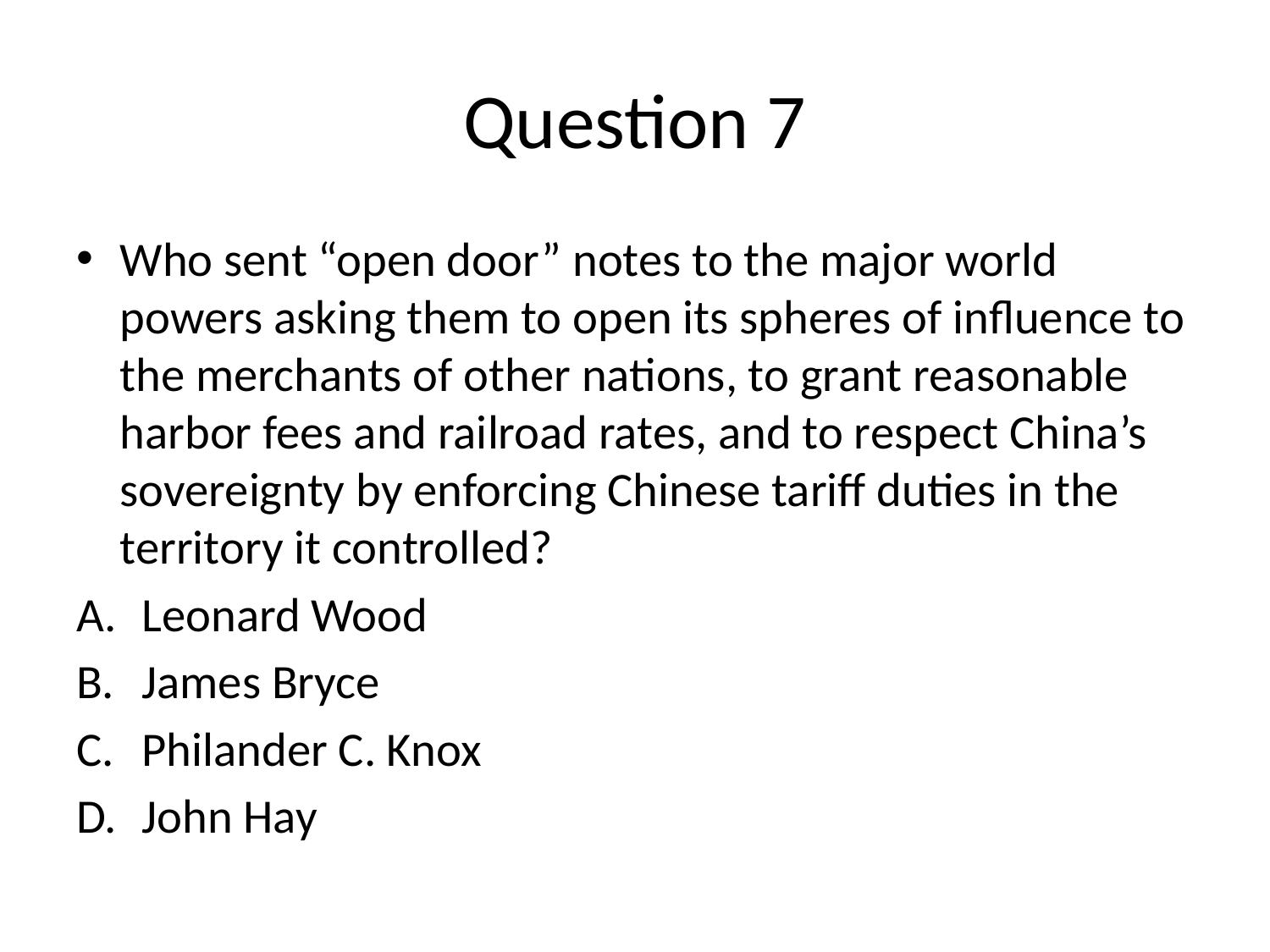

# Question 7
Who sent “open door” notes to the major world powers asking them to open its spheres of influence to the merchants of other nations, to grant reasonable harbor fees and railroad rates, and to respect China’s sovereignty by enforcing Chinese tariff duties in the territory it controlled?
Leonard Wood
James Bryce
Philander C. Knox
John Hay